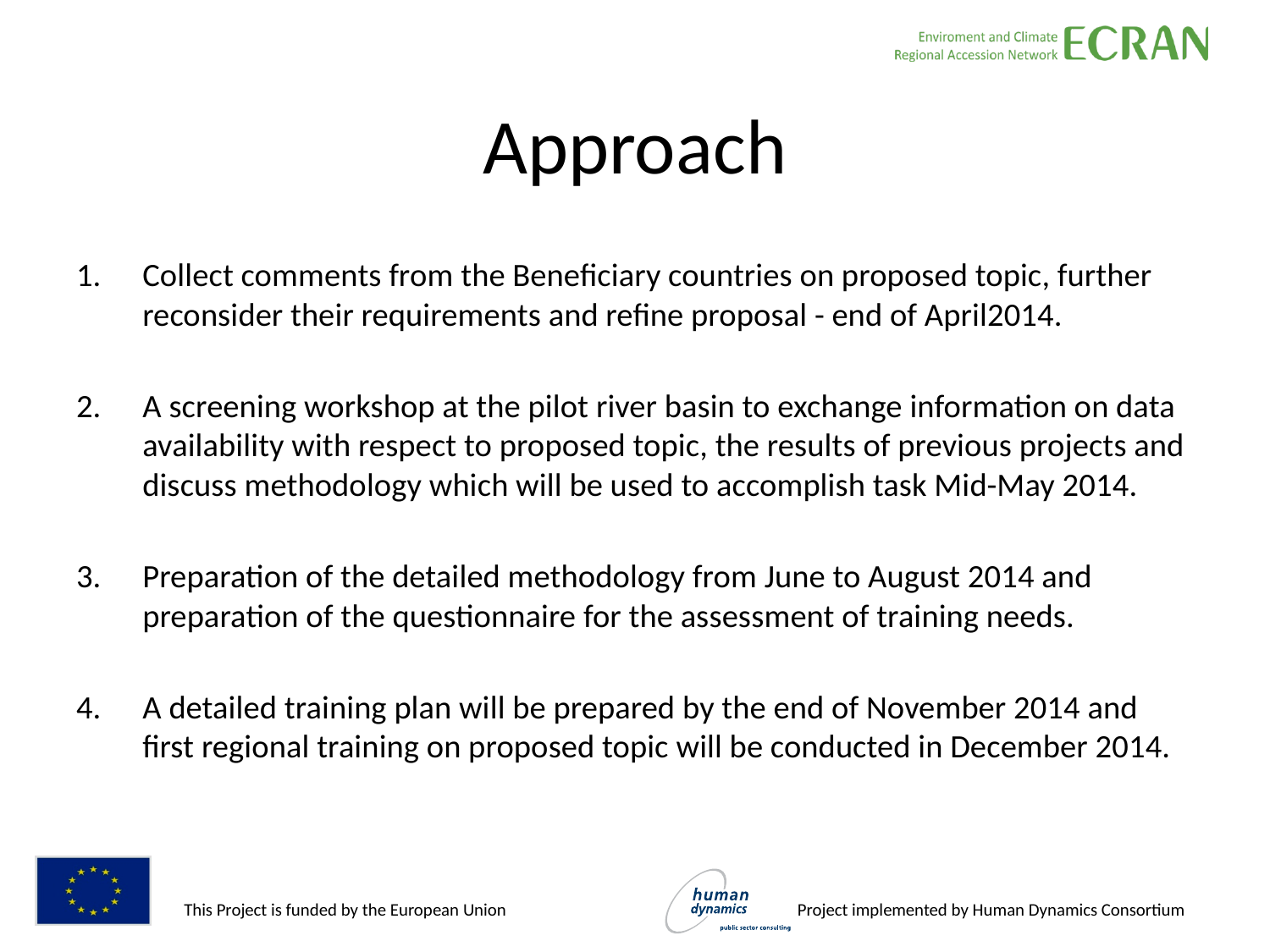

# Approach
Collect comments from the Beneficiary countries on proposed topic, further reconsider their requirements and refine proposal - end of April2014.

A screening workshop at the pilot river basin to exchange information on data availability with respect to proposed topic, the results of previous projects and discuss methodology which will be used to accomplish task Mid-May 2014.

Preparation of the detailed methodology from June to August 2014 and preparation of the questionnaire for the assessment of training needs.

A detailed training plan will be prepared by the end of November 2014 and first regional training on proposed topic will be conducted in December 2014.